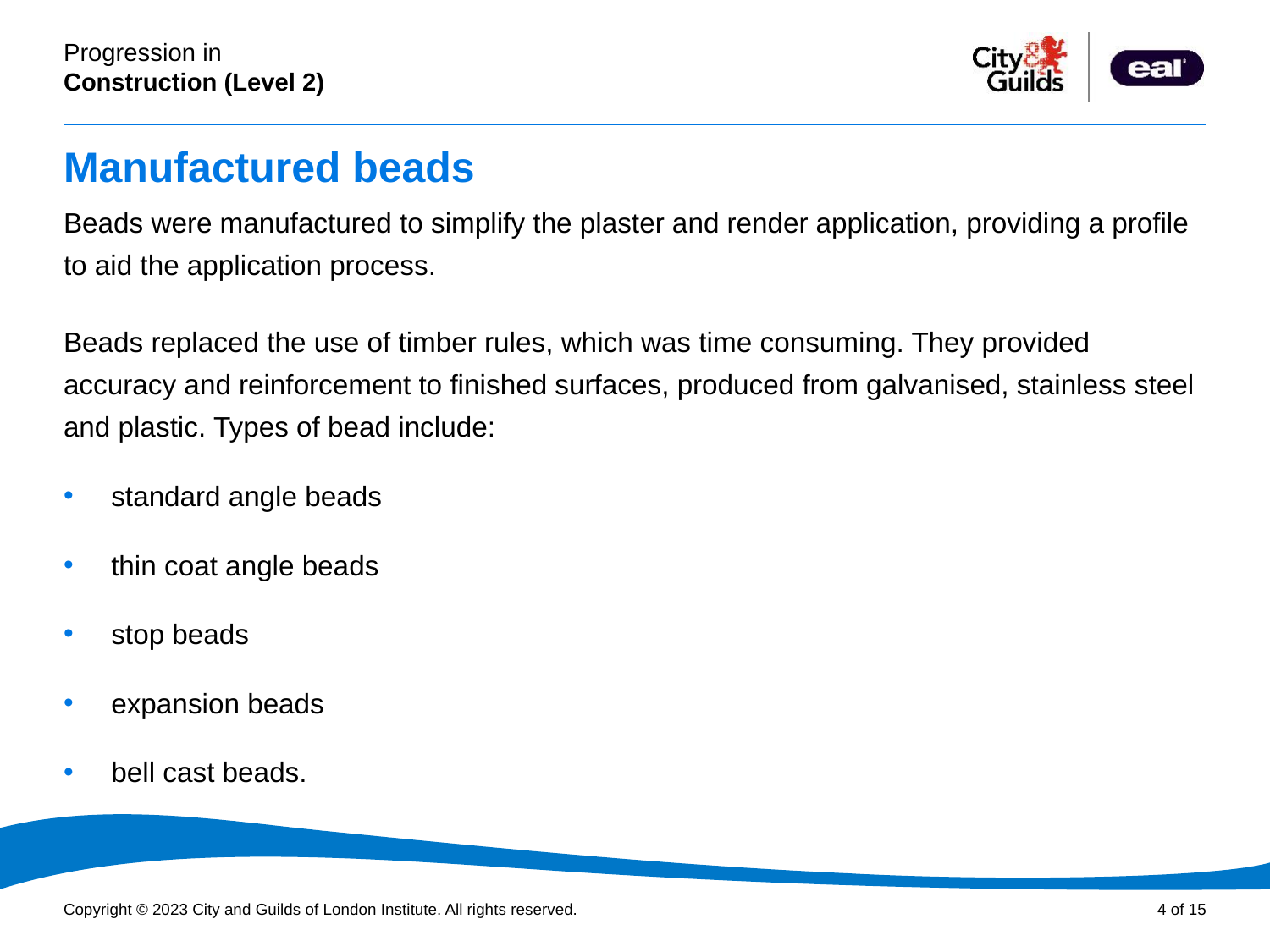

# Manufactured beads
Beads were manufactured to simplify the plaster and render application, providing a profile to aid the application process.
Beads replaced the use of timber rules, which was time consuming. They provided accuracy and reinforcement to finished surfaces, produced from galvanised, stainless steel and plastic. Types of bead include:
standard angle beads
thin coat angle beads
stop beads
expansion beads
bell cast beads.